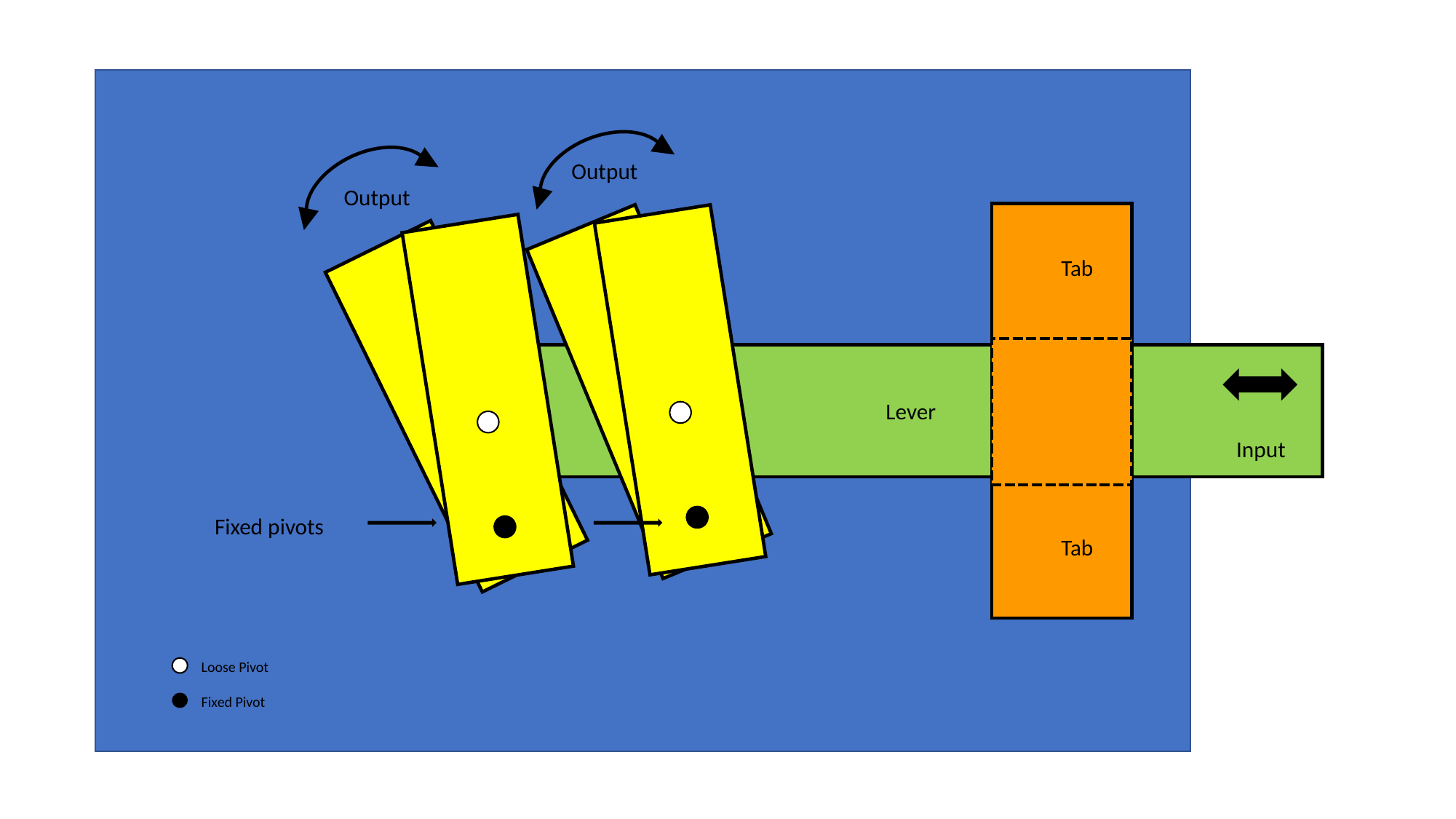

Output

Output

Tab
Tab
Lever

Input
Fixed pivots

Loose Pivot

Fixed Pivot